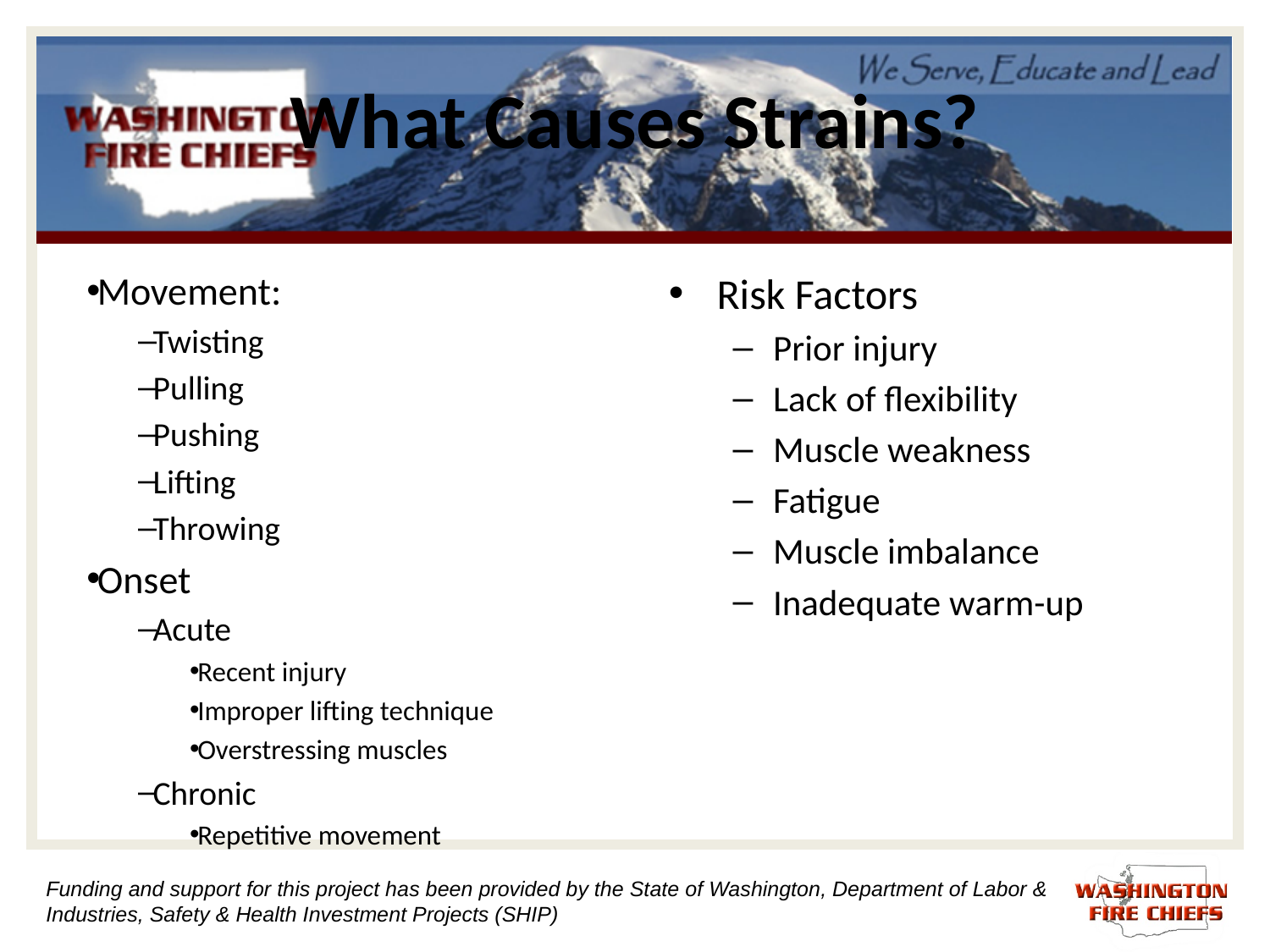

# What Causes Strains?
Movement:
Twisting
Pulling
Pushing
Lifting
Throwing
Onset
Acute
Recent injury
Improper lifting technique
Overstressing muscles
Chronic
Repetitive movement

Risk Factors
Prior injury
Lack of flexibility
Muscle weakness
Fatigue
Muscle imbalance
Inadequate warm-up